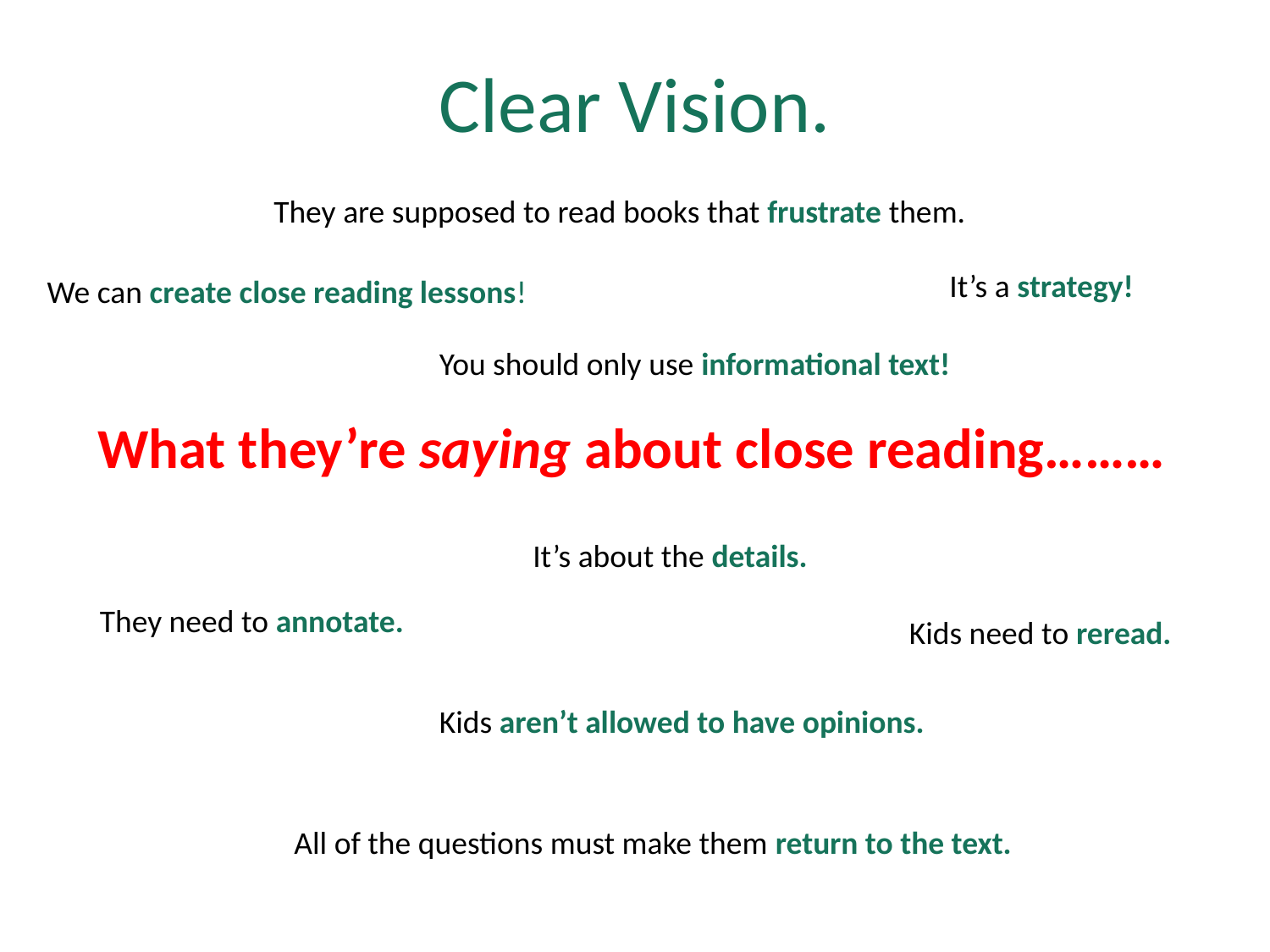

# Clear Vision.
They are supposed to read books that frustrate them.
It’s a strategy!
We can create close reading lessons!
You should only use informational text!
What they’re saying about close reading………
It’s about the details.
They need to annotate.
Kids need to reread.
Kids aren’t allowed to have opinions.
All of the questions must make them return to the text.